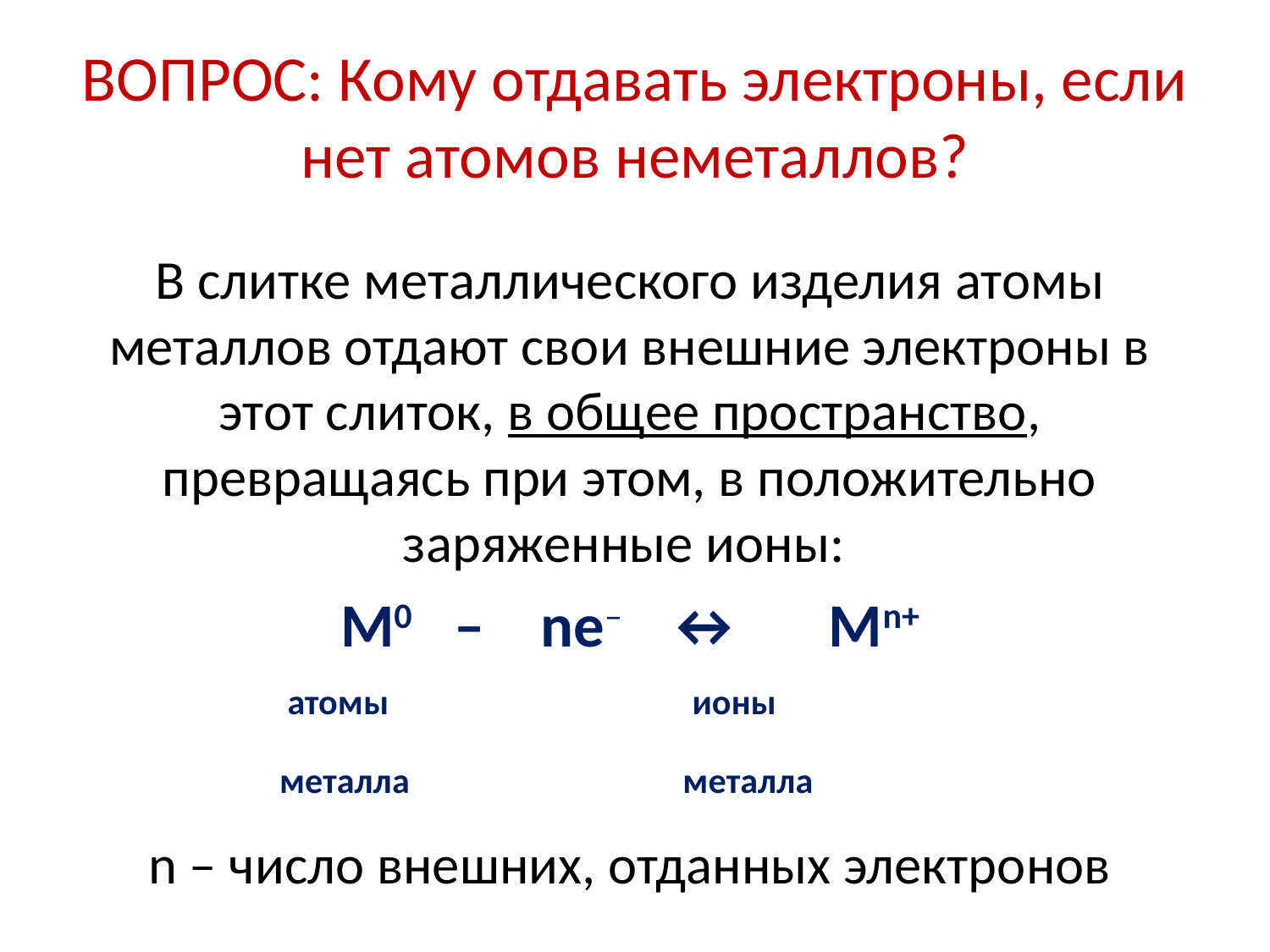

# ВОПРОС: Кому отдавать электроны, если нет атомов неметаллов?
В слитке металлического изделия атомы металлов отдают свои внешние электроны в этот слиток, в общее пространство, превращаясь при этом, в положительно заряженные ионы:
M0   –    ne–   ↔      Mn+
                            атомы                                     ионы
                           металла                                  металла
n – число внешних, отданных электронов